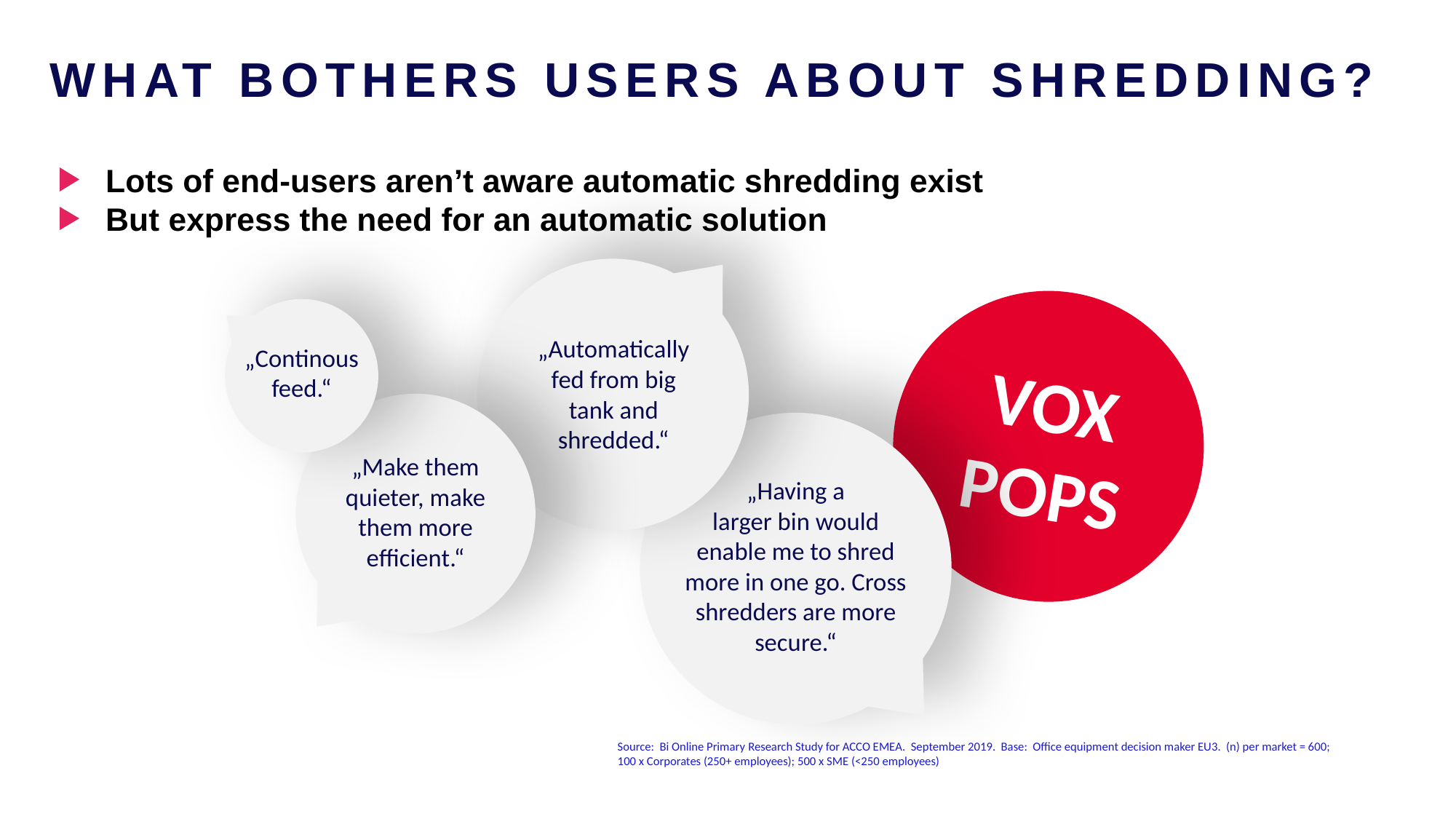

# What bothers USERS about shredding?
Lots of end-users aren’t aware automatic shredding exist
But express the need for an automatic solution

„Automatically
fed from big
tank and
shredded.“

VOX
POPS

„Continous feed.“

„Make them
quieter, make
them more
efficient.“

„Having a
larger bin would
enable me to shred
more in one go. Cross
shredders are more
secure.“
Source:  Bi Online Primary Research Study for ACCO EMEA.  September 2019.  Base:  Office equipment decision maker EU3.  (n) per market = 600; 100 x Corporates (250+ employees); 500 x SME (<250 employees)